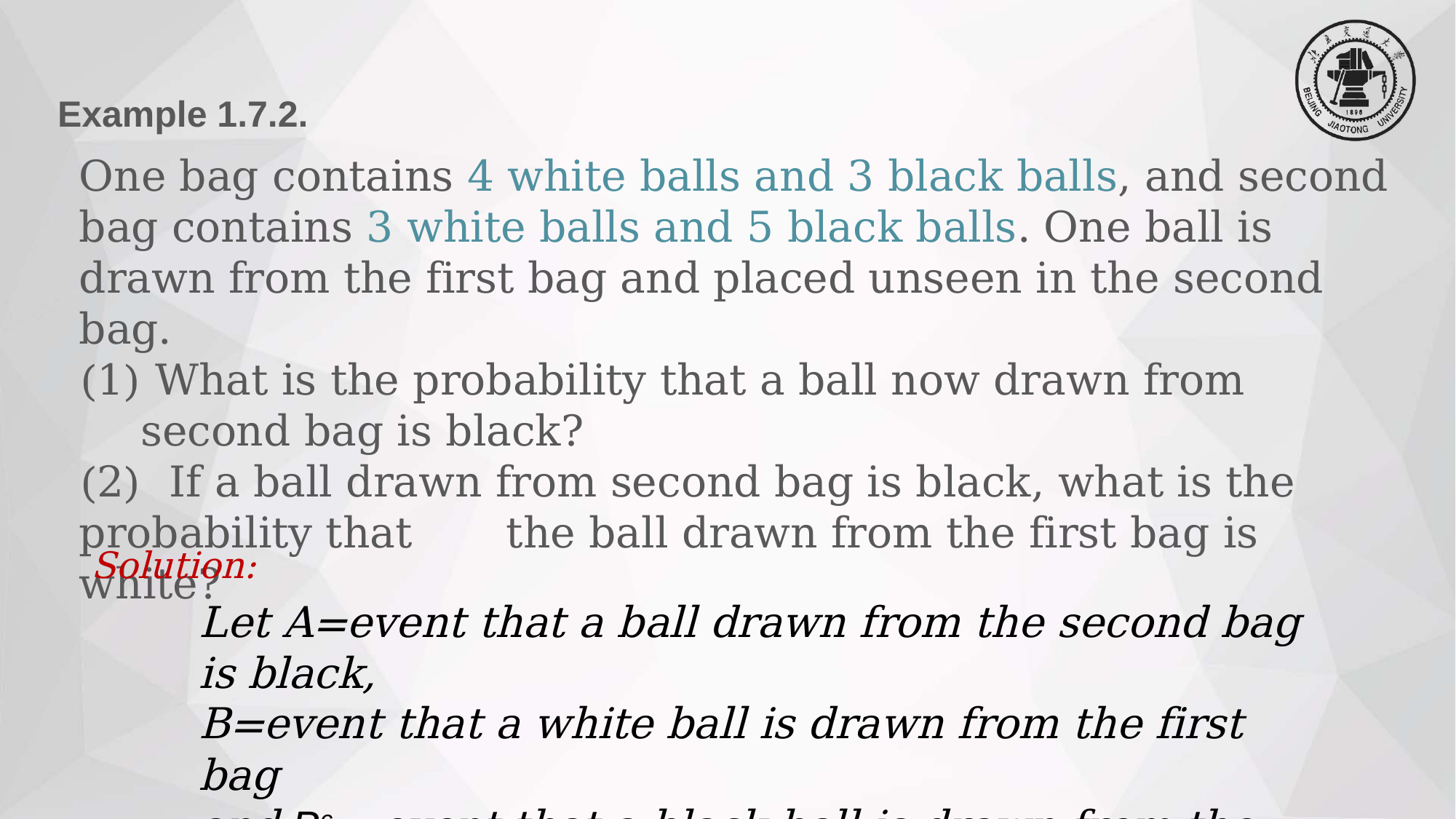

Example 1.7.2.
One bag contains 4 white balls and 3 black balls, and second bag contains 3 white balls and 5 black balls. One ball is drawn from the first bag and placed unseen in the second bag.
 What is the probability that a ball now drawn from second bag is black?
(2)  If a ball drawn from second bag is black, what is the probability that       the ball drawn from the first bag is white?
Solution:
Let A=event that a ball drawn from the second bag is black,
B=event that a white ball is drawn from the first bag
and Bc =event that a black ball is drawn from the first bag.